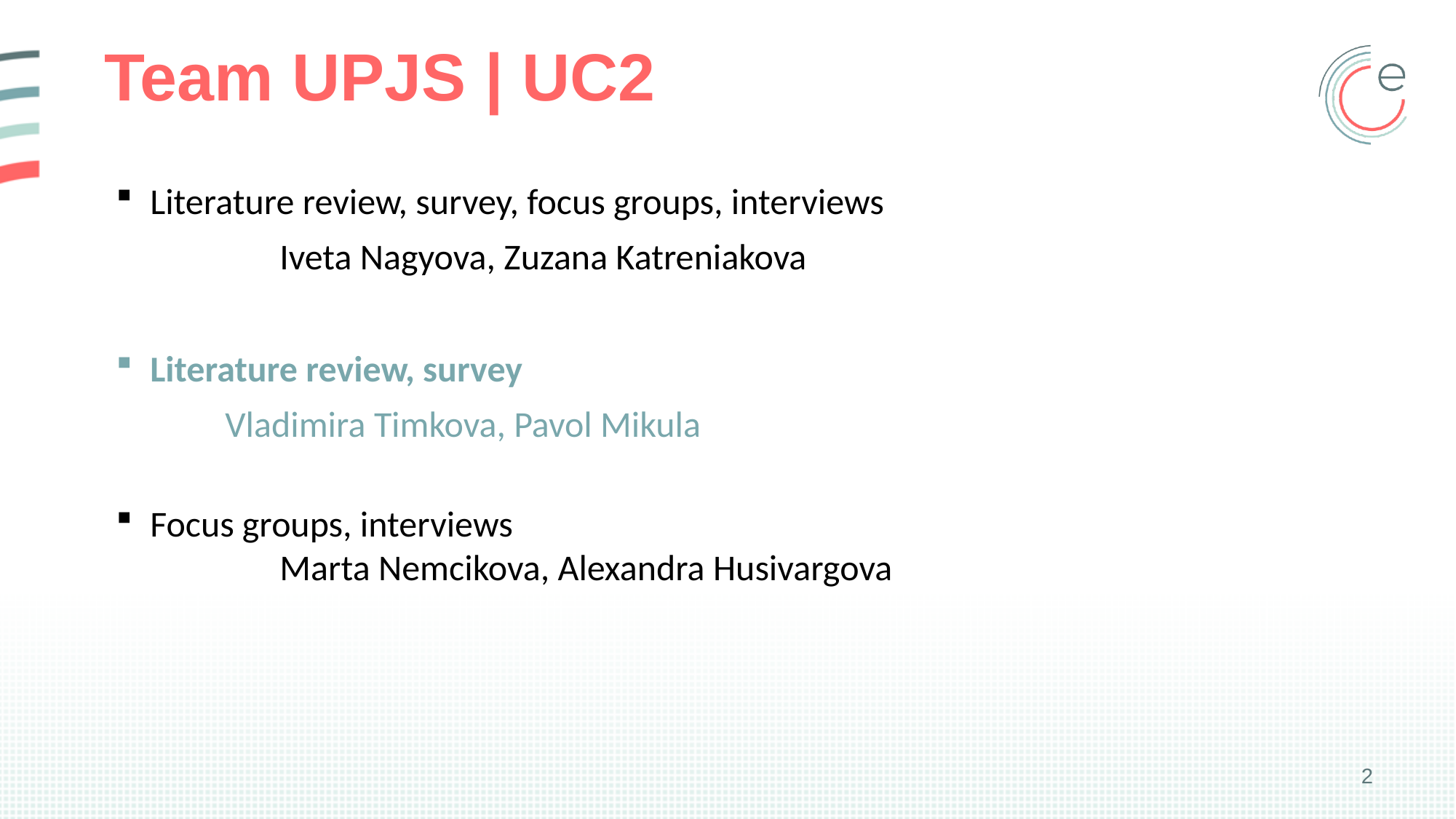

# Team UPJS | UC2
Literature review, survey, focus groups, interviews
	Iveta Nagyova, Zuzana Katreniakova

Literature review, survey
     	Vladimira Timkova, Pavol Mikula

Focus groups, interviews
	Marta Nemcikova, Alexandra Husivargova